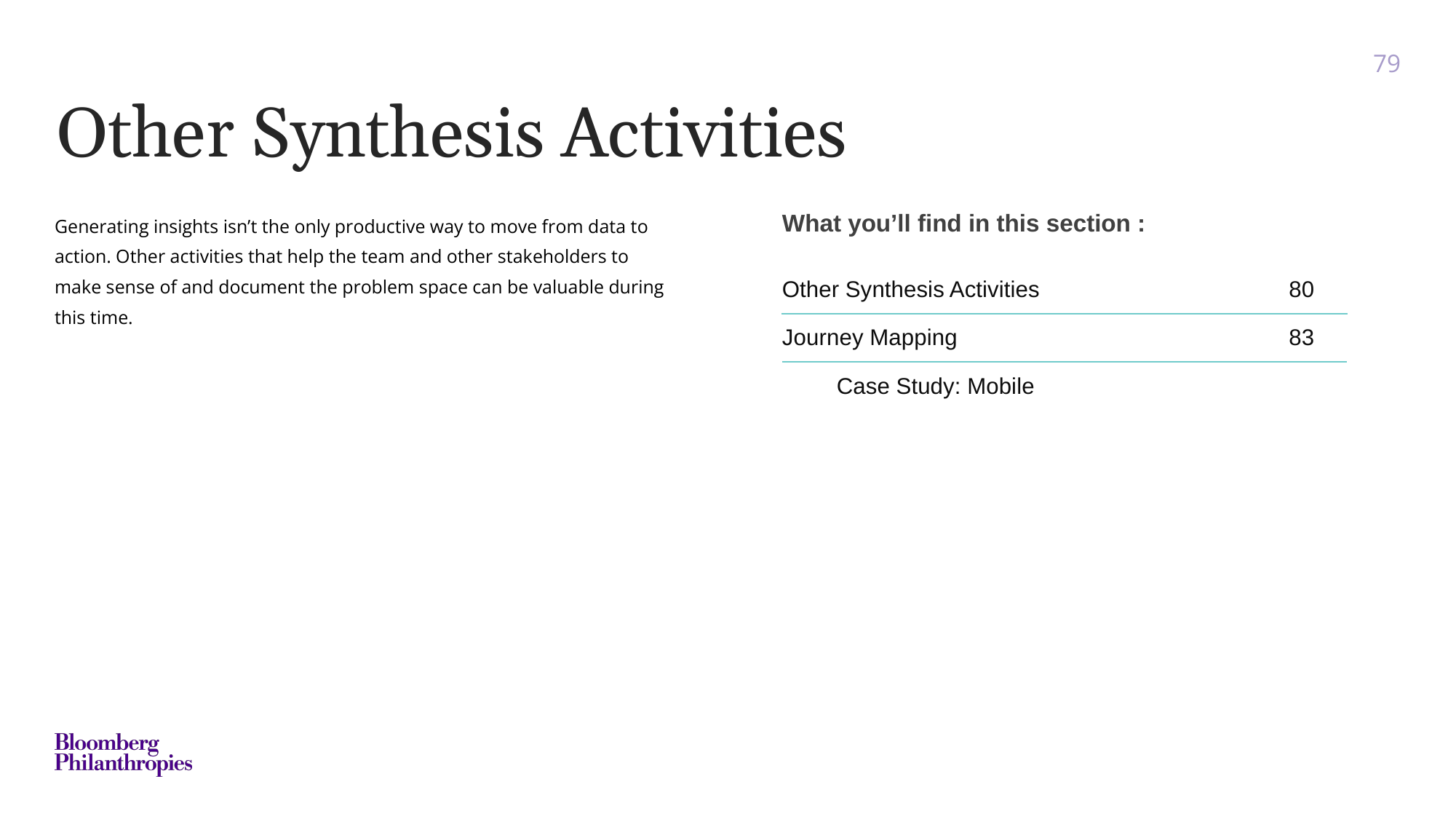

79
Other Synthesis Activities
Generating insights isn’t the only productive way to move from data to action. Other activities that help the team and other stakeholders to make sense of and document the problem space can be valuable during this time.
What you’ll find in this section :

| Other Synthesis Activities | 80 |
| --- | --- |
| Journey Mapping | 83 |
| Case Study: Mobile |  |